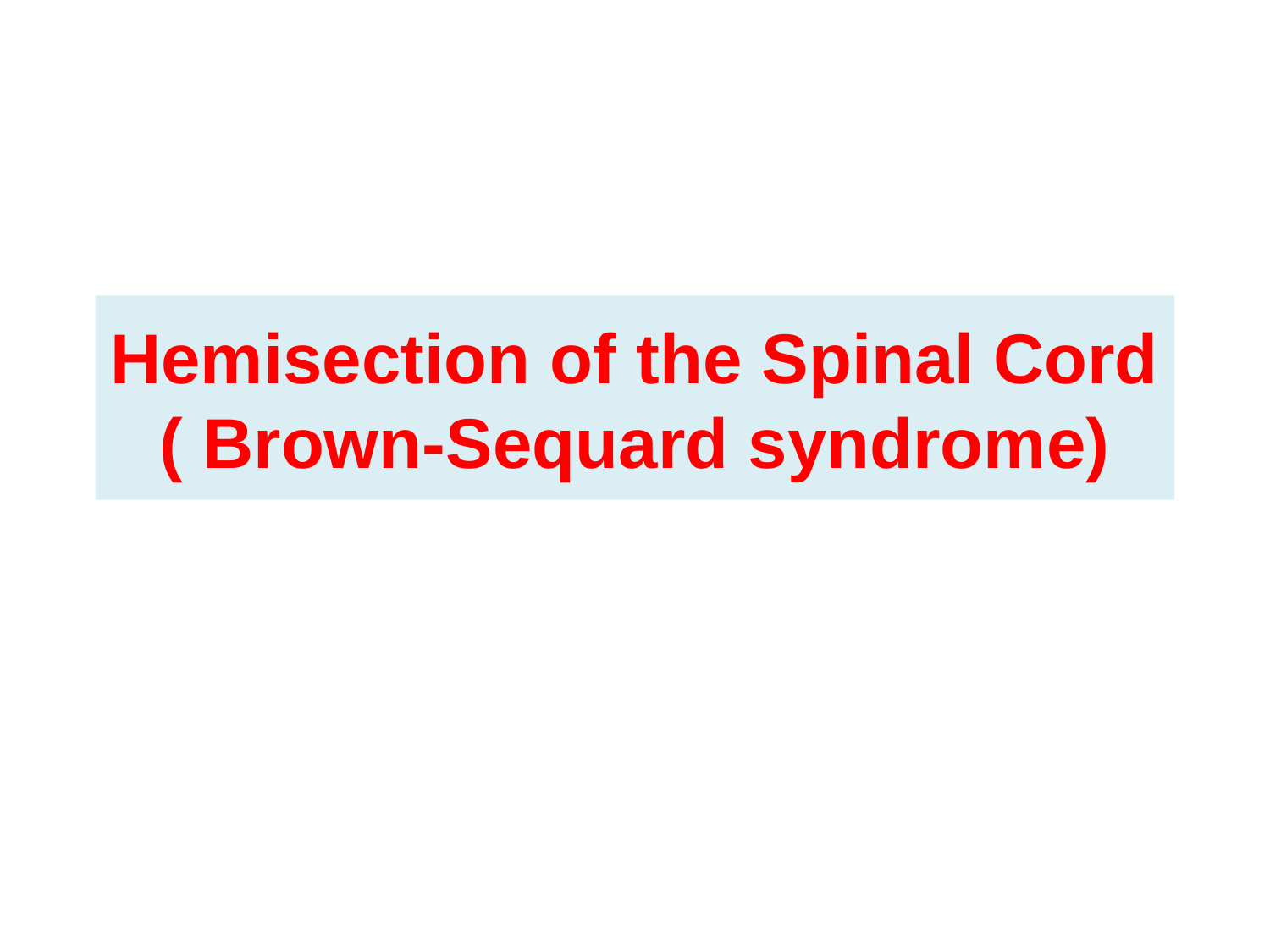

# Hemisection of the Spinal Cord ( Brown-Sequard syndrome)